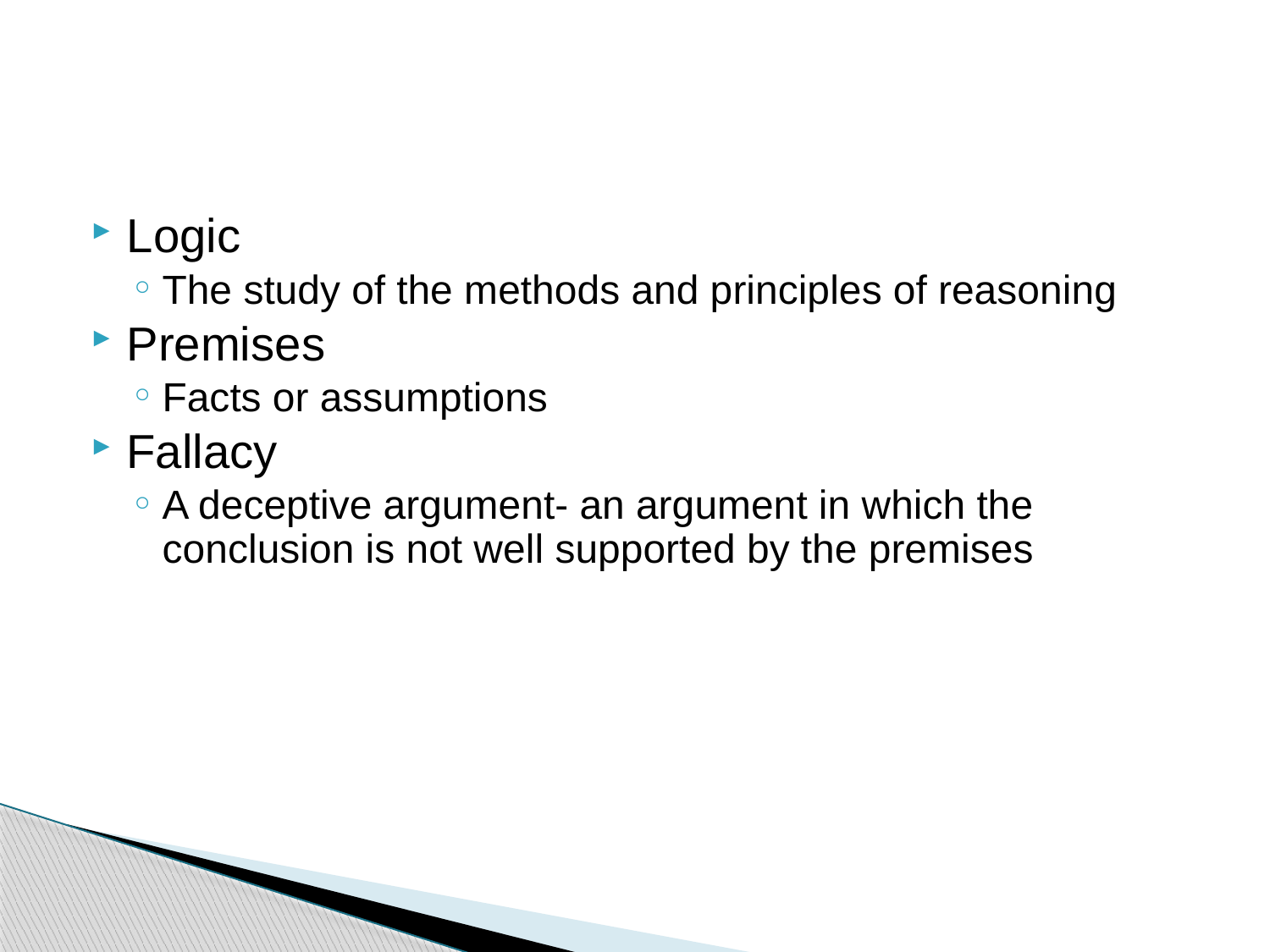

#
Logic
The study of the methods and principles of reasoning
Premises
Facts or assumptions
Fallacy
A deceptive argument- an argument in which the conclusion is not well supported by the premises